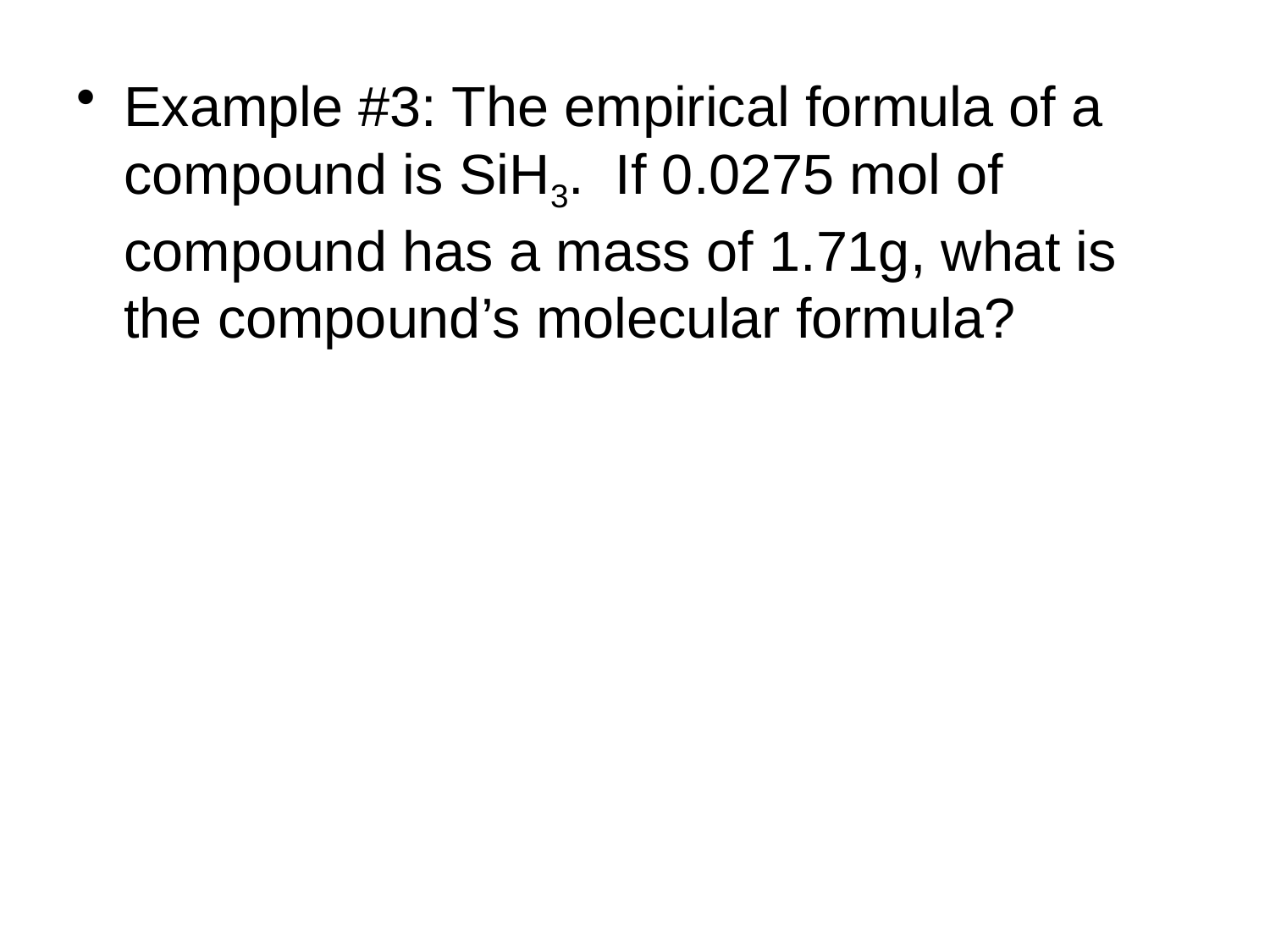

Example #3: The empirical formula of a compound is SiH3.  If 0.0275 mol of compound has a mass of 1.71g, what is the compound’s molecular formula?